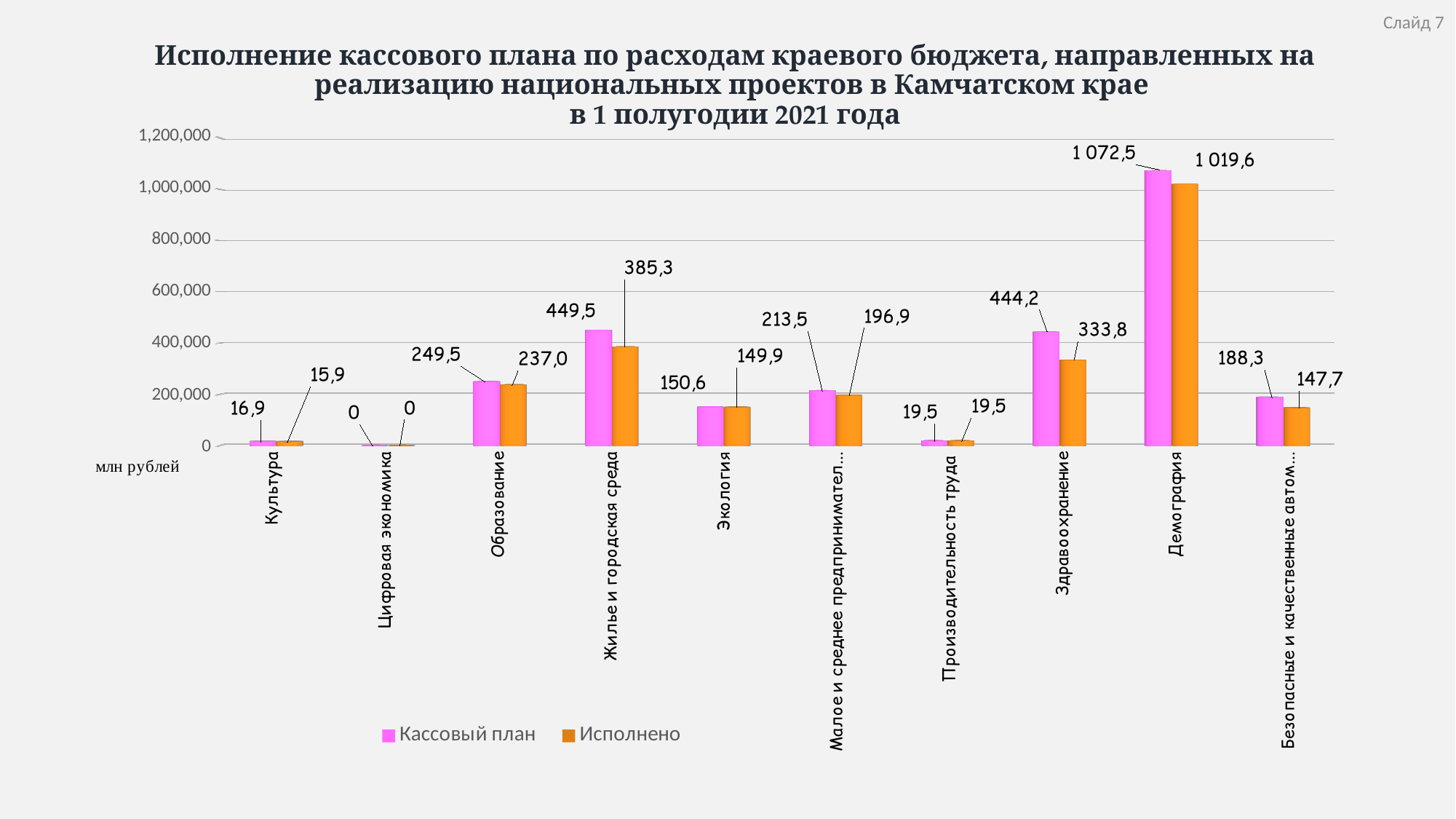

Слайд 7
# Исполнение кассового плана по расходам краевого бюджета, направленных на реализацию национальных проектов в Камчатском крае в 1 полугодии 2021 года

[unsupported chart]